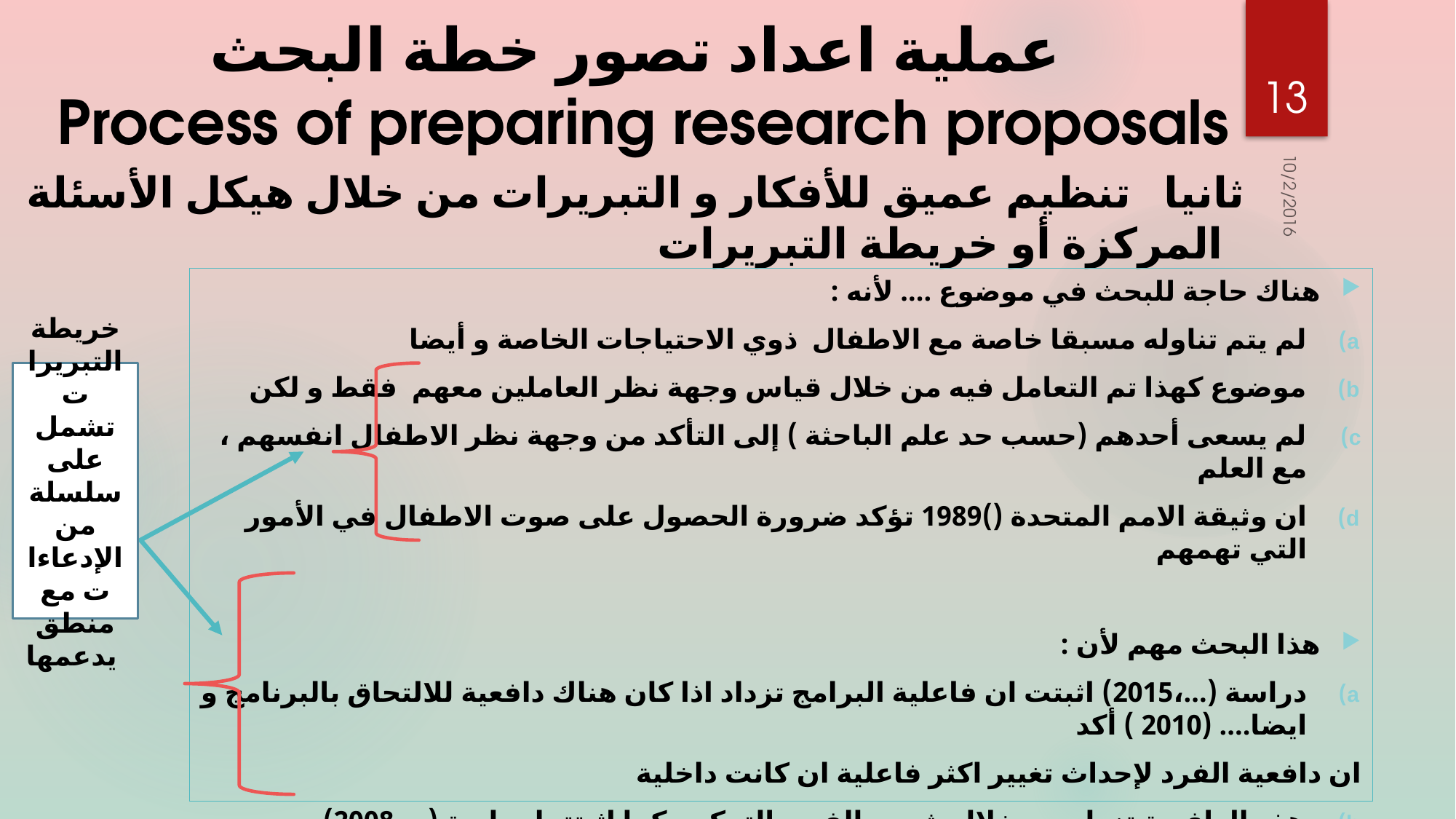

# عملية اعداد تصور خطة البحث Process of preparing research proposals
13
ثانيا   تنظيم عميق للأفكار و التبريرات من خلال هيكل الأسئلة المركزة أو خريطة التبريرات
10/2/2016
هناك حاجة للبحث في موضوع .... لأنه :
لم يتم تناوله مسبقا خاصة مع الاطفال  ذوي الاحتياجات الخاصة و أيضا
موضوع كهذا تم التعامل فيه من خلال قياس وجهة نظر العاملين معهم  فقط و لكن
لم يسعى أحدهم (حسب حد علم الباحثة ) إلى التأكد من وجهة نظر الاطفال انفسهم ، مع العلم
ان وثيقة الامم المتحدة ()1989 تؤكد ضرورة الحصول على صوت الاطفال في الأمور التي تهمهم

هذا البحث مهم لأن :
دراسة (...،2015) اثبتت ان فاعلية البرامج تزداد اذا كان هناك دافعية للالتحاق بالبرنامج و ايضا.... (2010 ) أكد
ان دافعية الفرد لإحداث تغيير اكثر فاعلية ان كانت داخلية
هذه الدافعية تزداد من خلال شعور الفرد بالتمكين كما اثبتتها دراسة (...،2008)
كما اوضحت .....(2011) ان التمكين يشمل الحرية في التعبير عن الرأي

خريطة التبريرات
تشمل على سلسلة من الإدعاءات مع منطق يدعمها